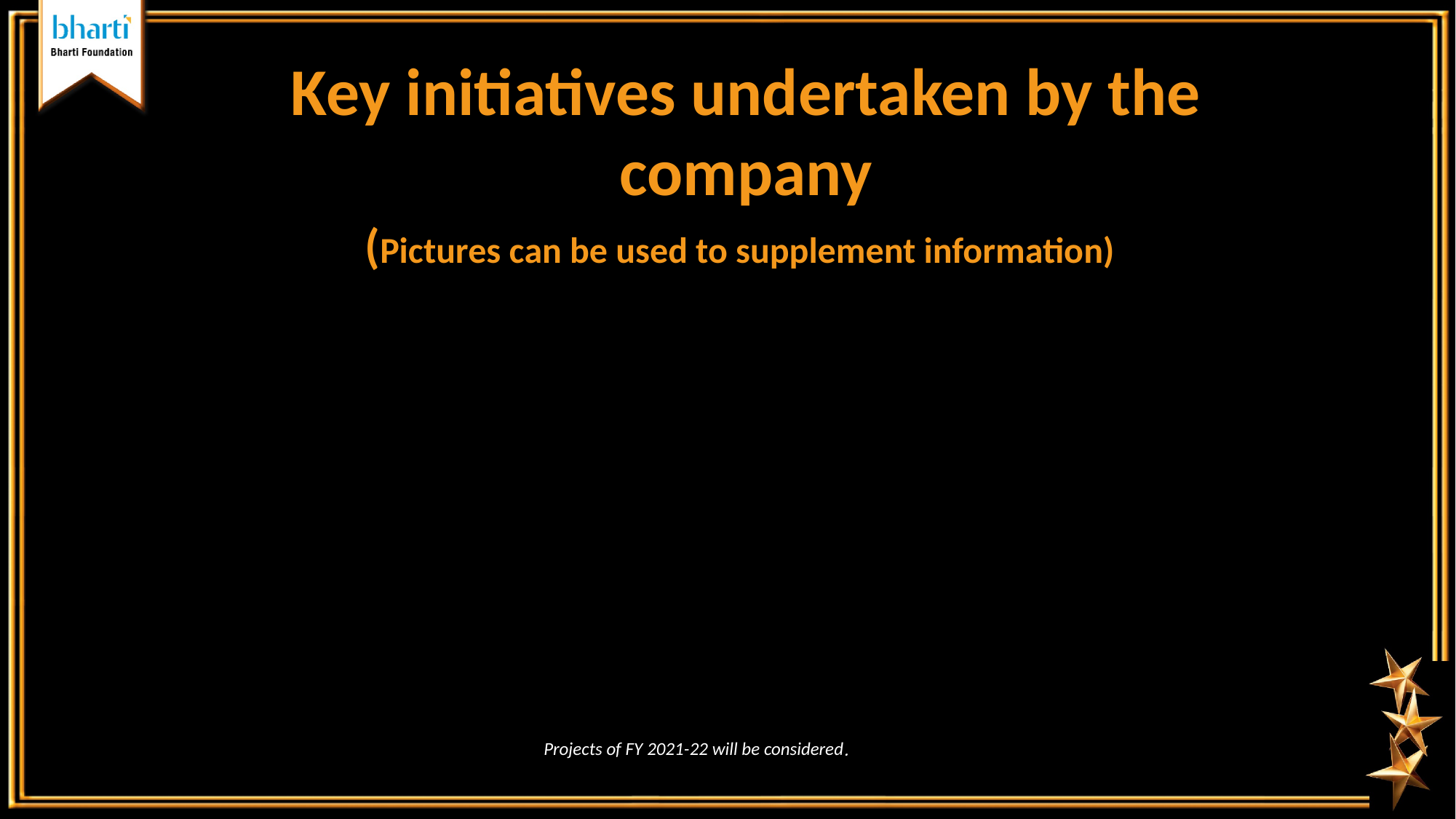

Key initiatives undertaken by the company
(Pictures can be used to supplement information)
Projects of FY 2021-22 will be considered.